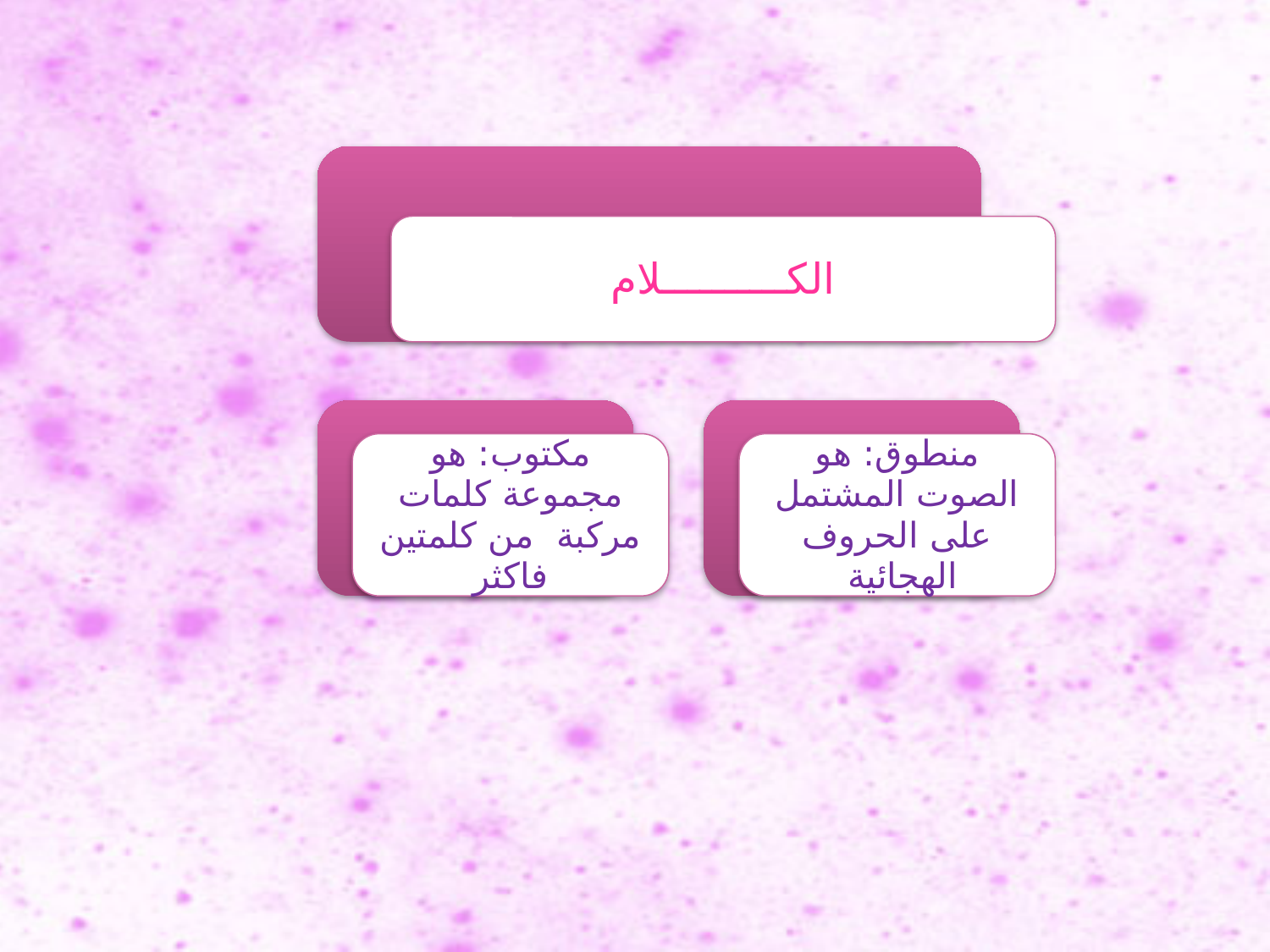

مكتوب: هو مجموعة كلمات مركبة  من كلمتين فاكثر
منطوق: هو الصوت المشتمل على الحروف الهجائية